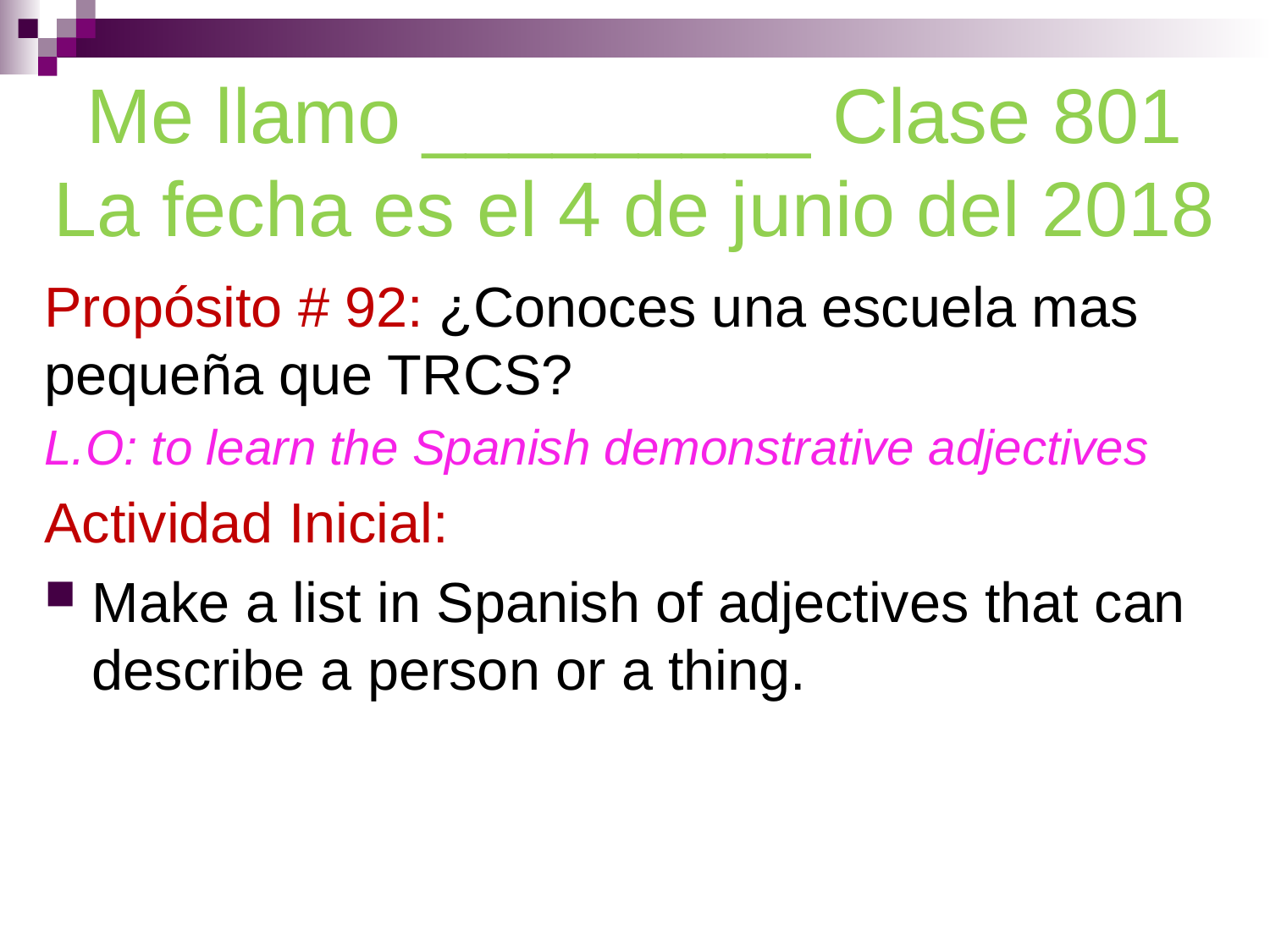

# Me llamo _________ Clase 801 La fecha es el 4 de junio del 2018
Propósito # 92: ¿Conoces una escuela mas pequeña que TRCS?
L.O: to learn the Spanish demonstrative adjectives
Actividad Inicial:
Make a list in Spanish of adjectives that can describe a person or a thing.